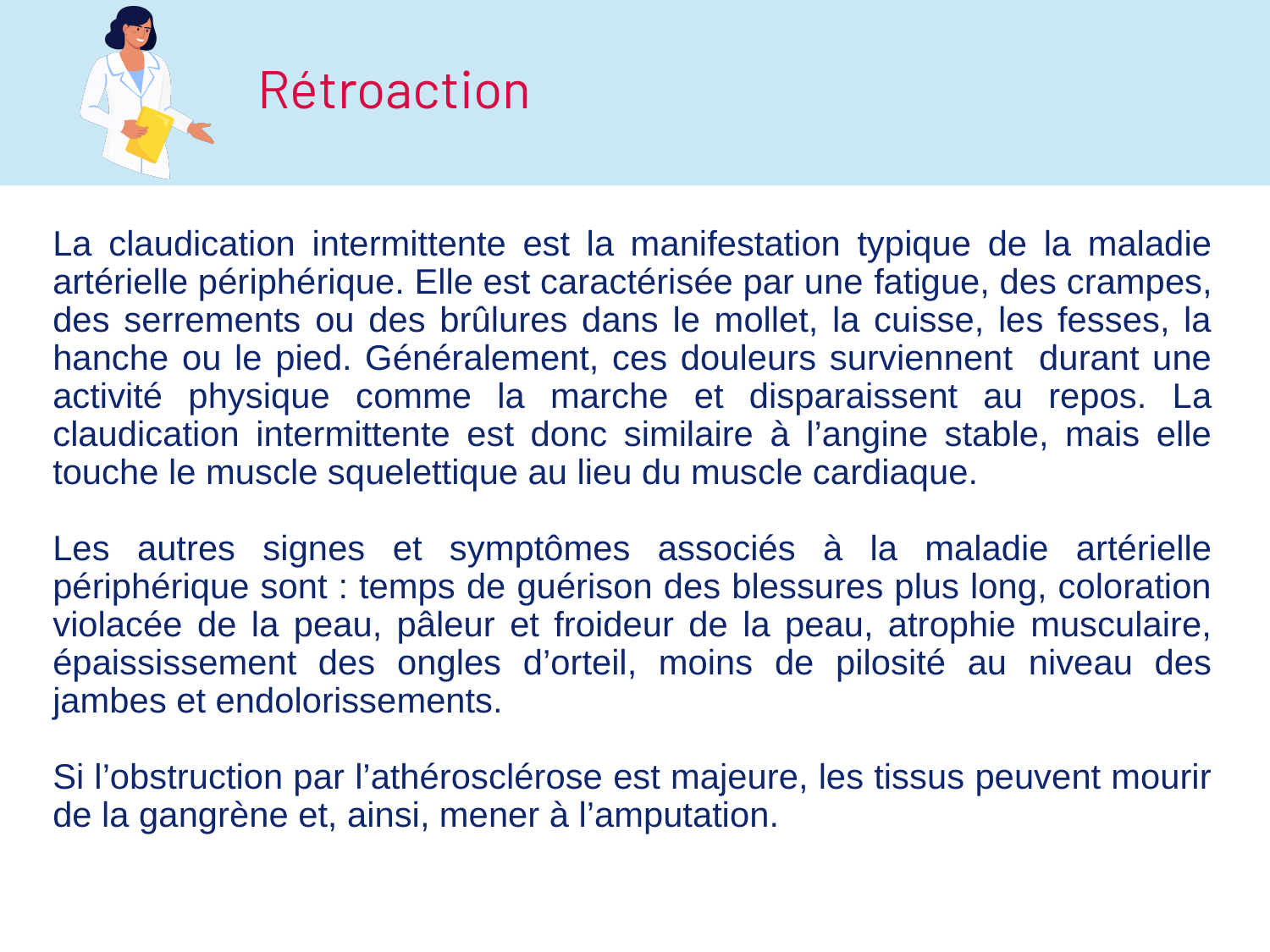

# Rétroaction
La claudication intermittente est la manifestation typique de la maladie artérielle périphérique. Elle est caractérisée par une fatigue, des crampes, des serrements ou des brûlures dans le mollet, la cuisse, les fesses, la hanche ou le pied. Généralement, ces douleurs surviennent  durant une activité physique comme la marche et disparaissent au repos. La claudication intermittente est donc similaire à l’angine stable, mais elle touche le muscle squelettique au lieu du muscle cardiaque.

Les autres signes et symptômes associés à la maladie artérielle périphérique sont : temps de guérison des blessures plus long, coloration violacée de la peau, pâleur et froideur de la peau, atrophie musculaire, épaississement des ongles d’orteil, moins de pilosité au niveau des jambes et endolorissements.

Si l’obstruction par l’athérosclérose est majeure, les tissus peuvent mourir de la gangrène et, ainsi, mener à l’amputation.